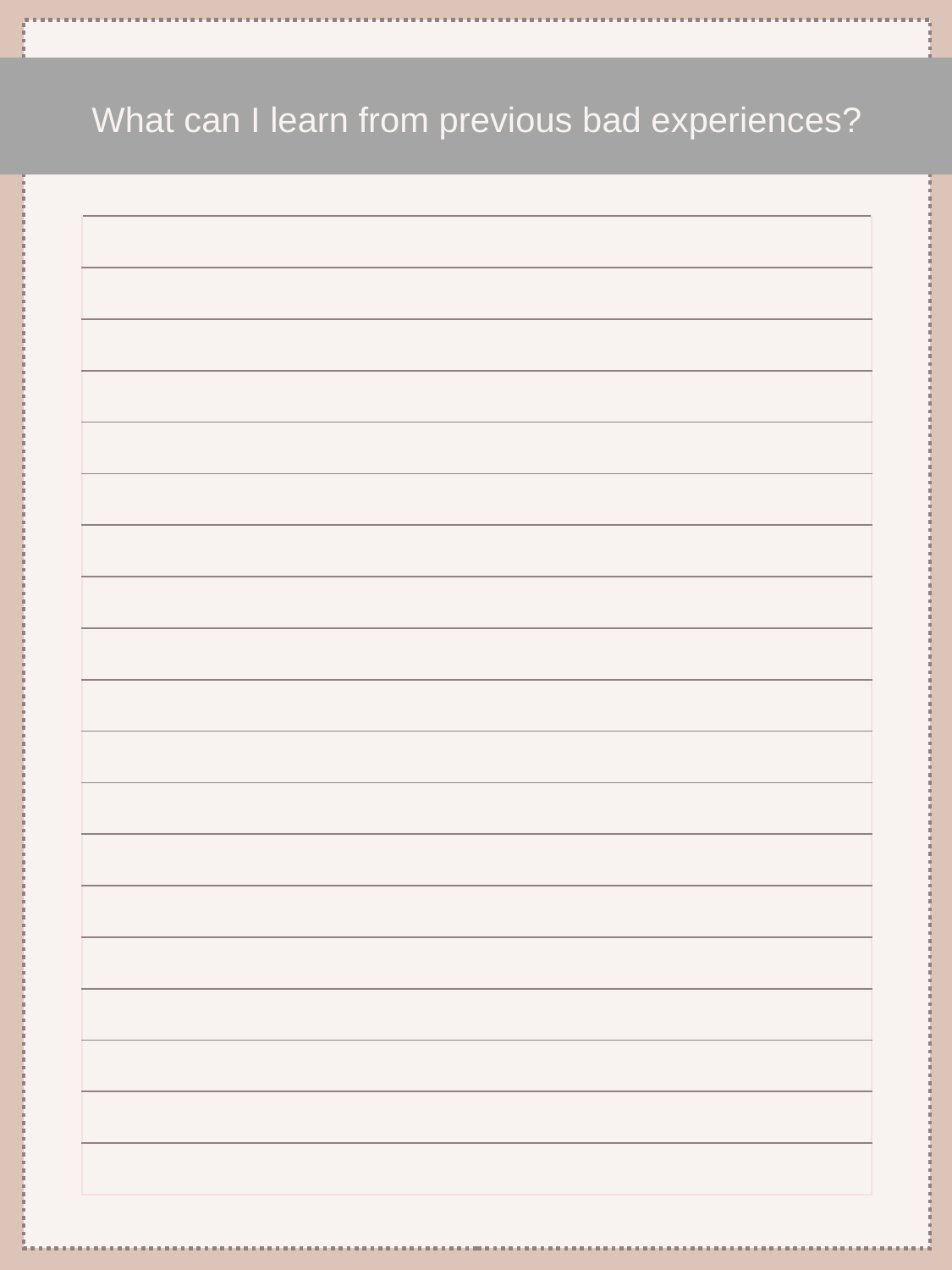

# What can I learn from previous bad experiences?
|  |
| --- |
|  |
|  |
|  |
|  |
|  |
|  |
|  |
|  |
|  |
|  |
|  |
|  |
|  |
|  |
|  |
|  |
|  |
|  |